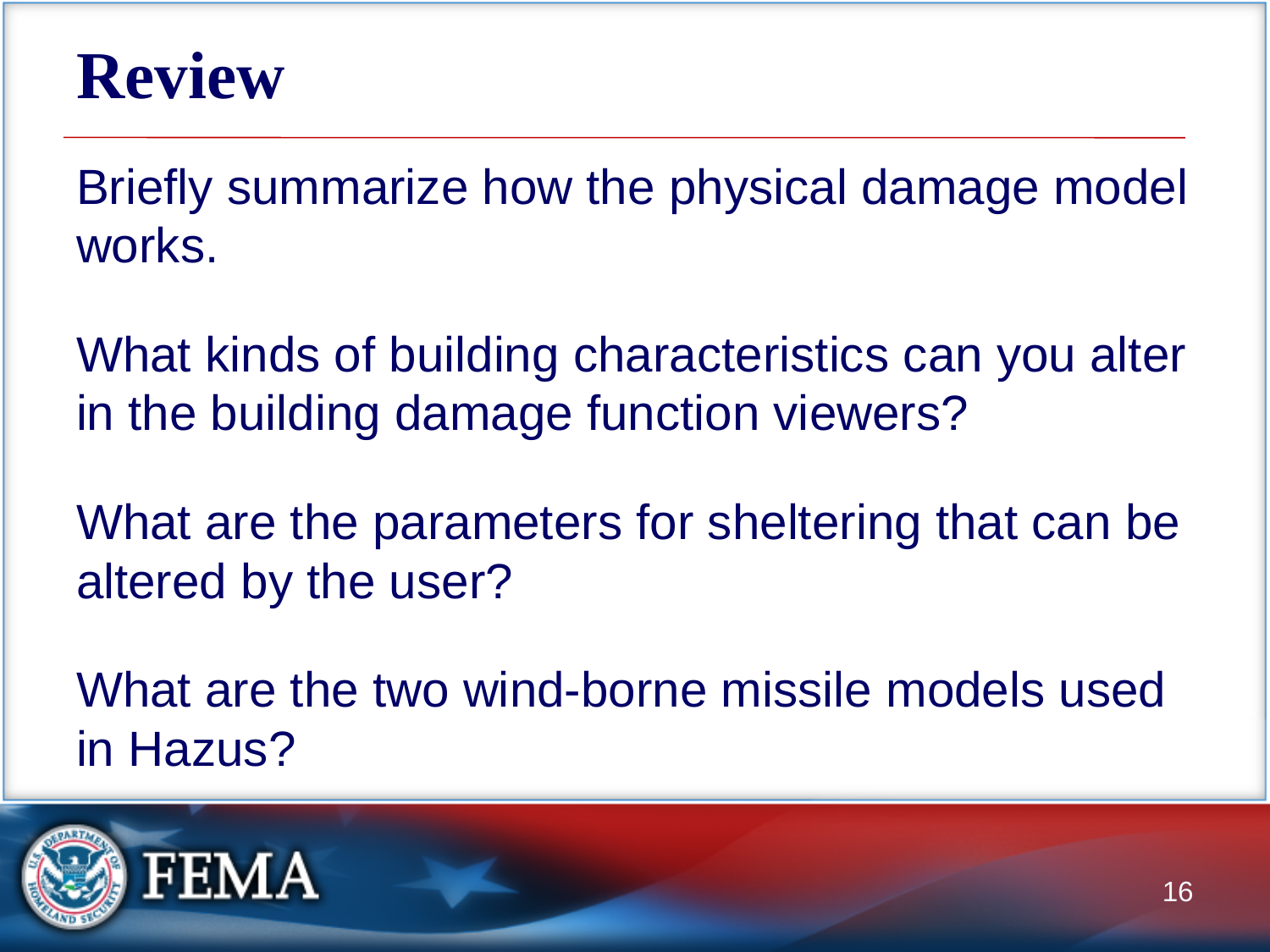

# Review
Briefly summarize how the physical damage model works.
What kinds of building characteristics can you alter in the building damage function viewers?
What are the parameters for sheltering that can be altered by the user?
What are the two wind-borne missile models used in Hazus?
16